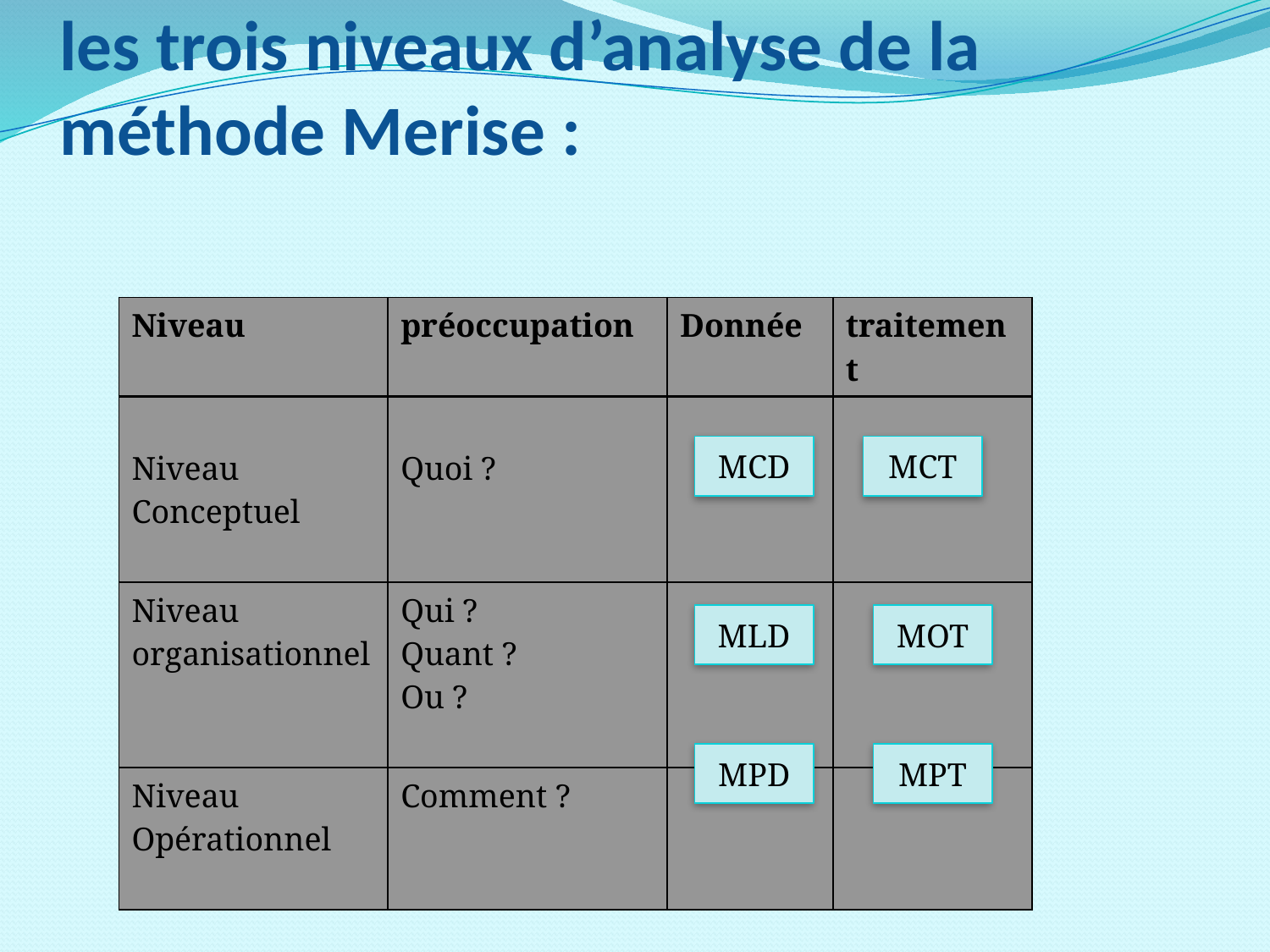

# les trois niveaux d’analyse de la méthode Merise :

| Niveau | préoccupation | Donnée | traitement |
| --- | --- | --- | --- |
| Niveau Conceptuel | Quoi ? |  |  |
| Niveau organisationnel | Qui ? Quant ? Ou ? |  |  |
| Niveau Opérationnel | Comment ? |  |  |
MCD
MCT
MLD
MOT
MPD
MPT